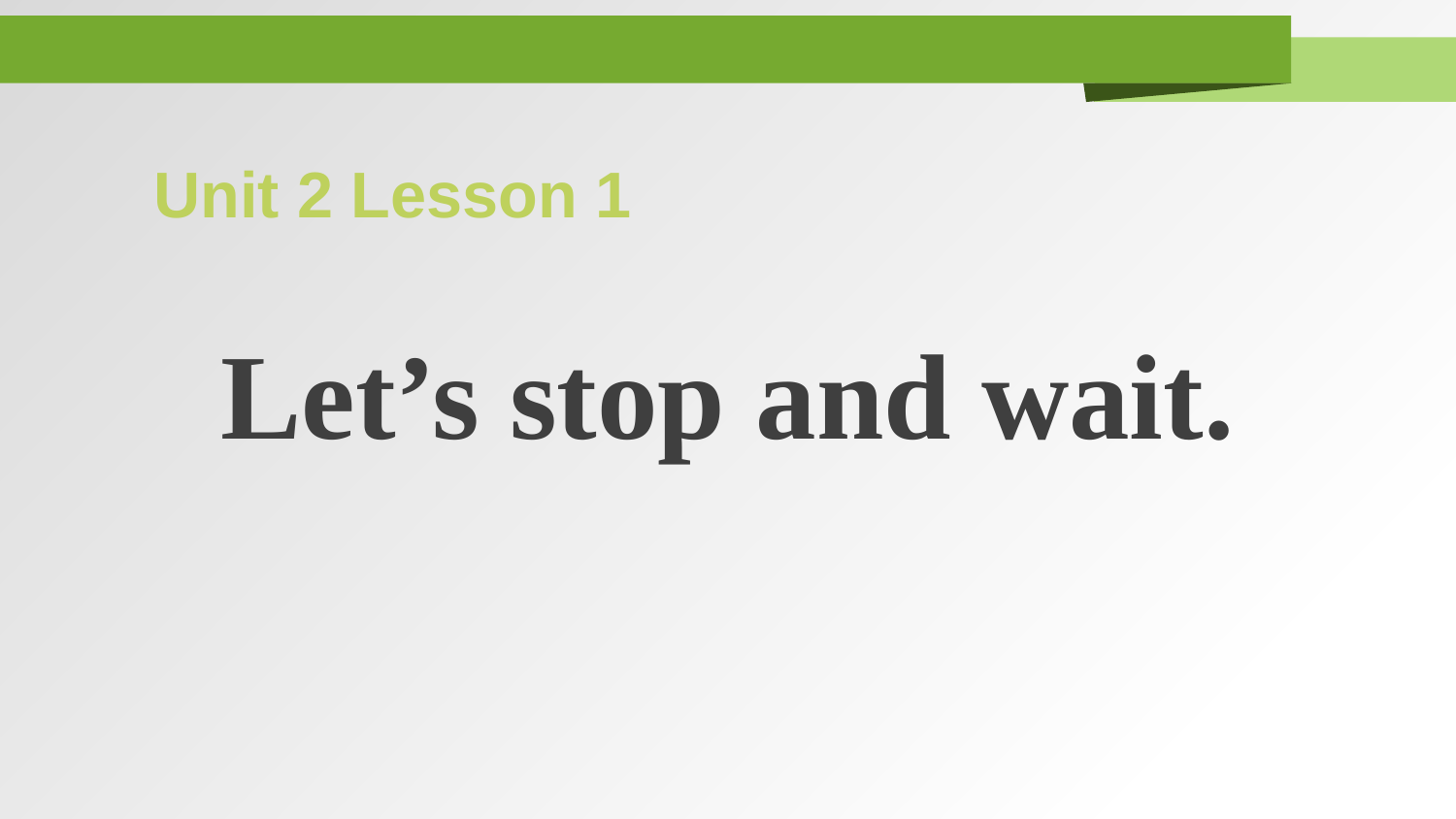

Unit 2 Lesson 1
Let’s stop and wait.